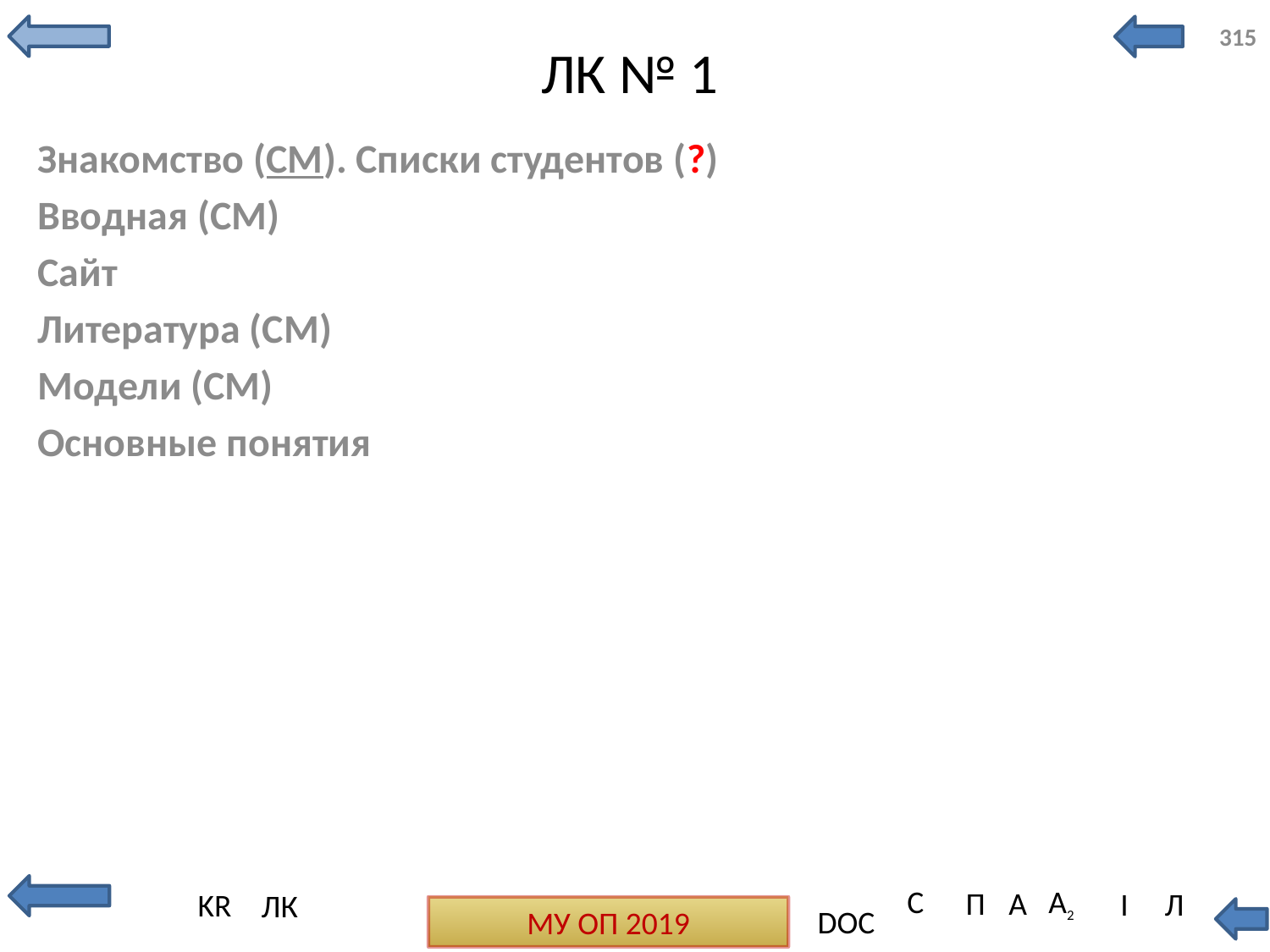

315
# ЛК № 1
Знакомство (СМ). Списки студентов (?)
Вводная (СМ)
Сайт
Литература (СМ)
Модели (СМ)
Основные понятия